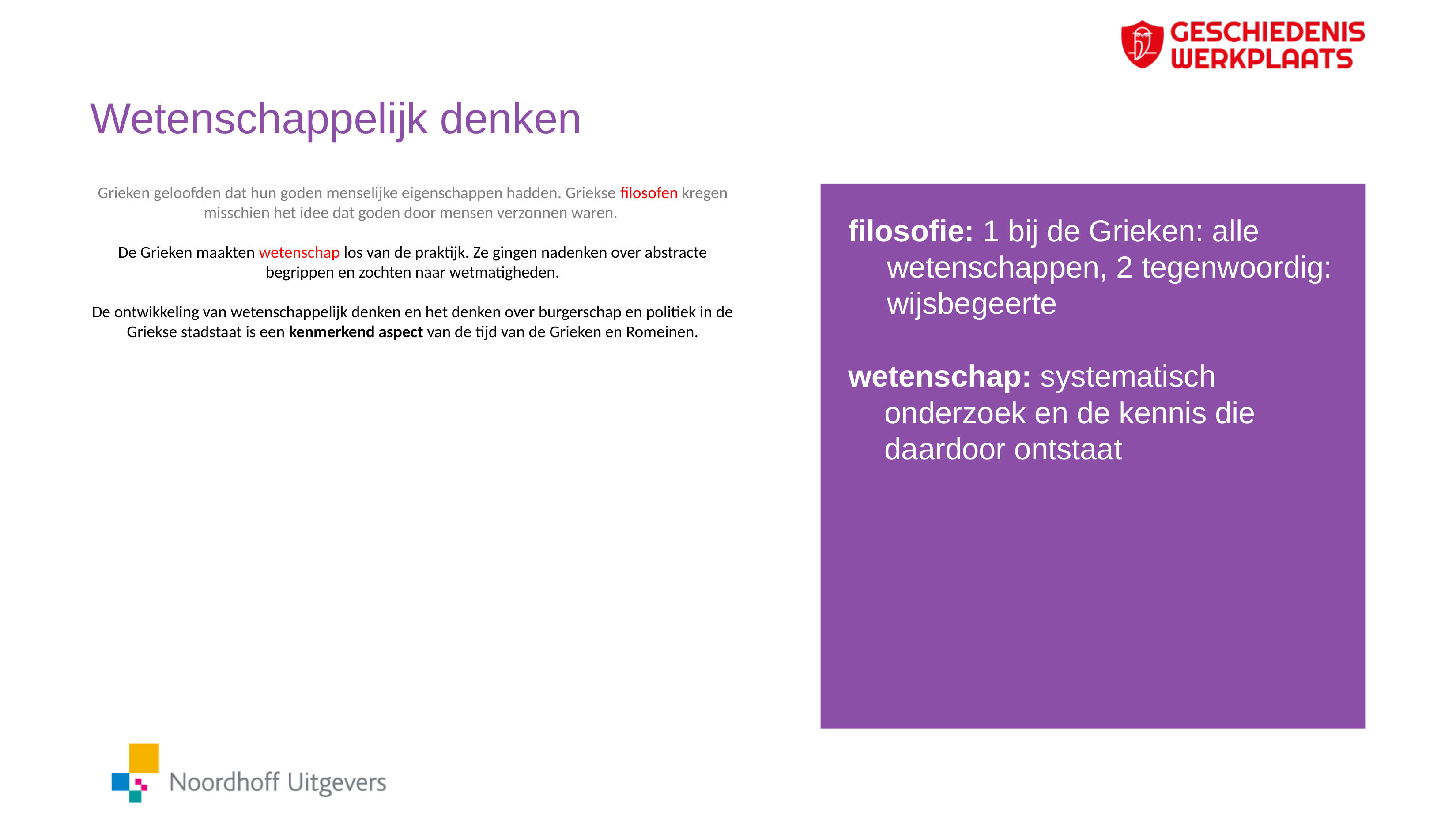

# Wetenschappelijk denken
Grieken geloofden dat hun goden menselijke eigenschappen hadden. Griekse filosofen kregen misschien het idee dat goden door mensen verzonnen waren.

De Grieken maakten wetenschap los van de praktijk. Ze gingen nadenken over abstracte begrippen en zochten naar wetmatigheden.

De ontwikkeling van wetenschappelijk denken en het denken over burgerschap en politiek in de Griekse stadstaat is een kenmerkend aspect van de tijd van de Grieken en Romeinen.

filosofie: 1 bij de Grieken: alle wetenschappen, 2 tegenwoordig: wijsbegeerte

wetenschap: systematisch onderzoek en de kennis die daardoor ontstaat